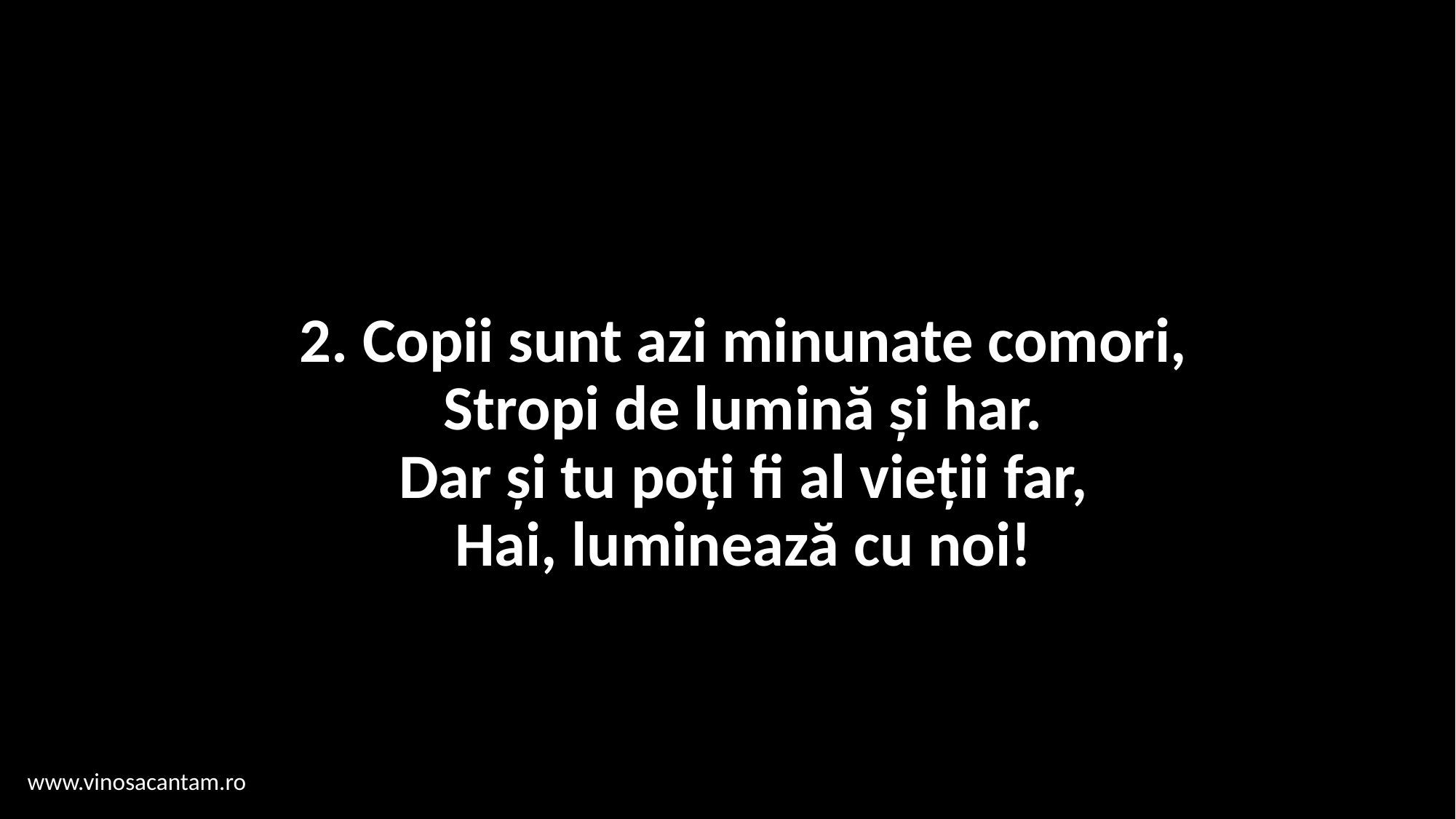

# 2. Copii sunt azi minunate comori, Stropi de lumină și har. Dar și tu poți fi al vieții far, Hai, luminează cu noi!
www.vinosacantam.ro